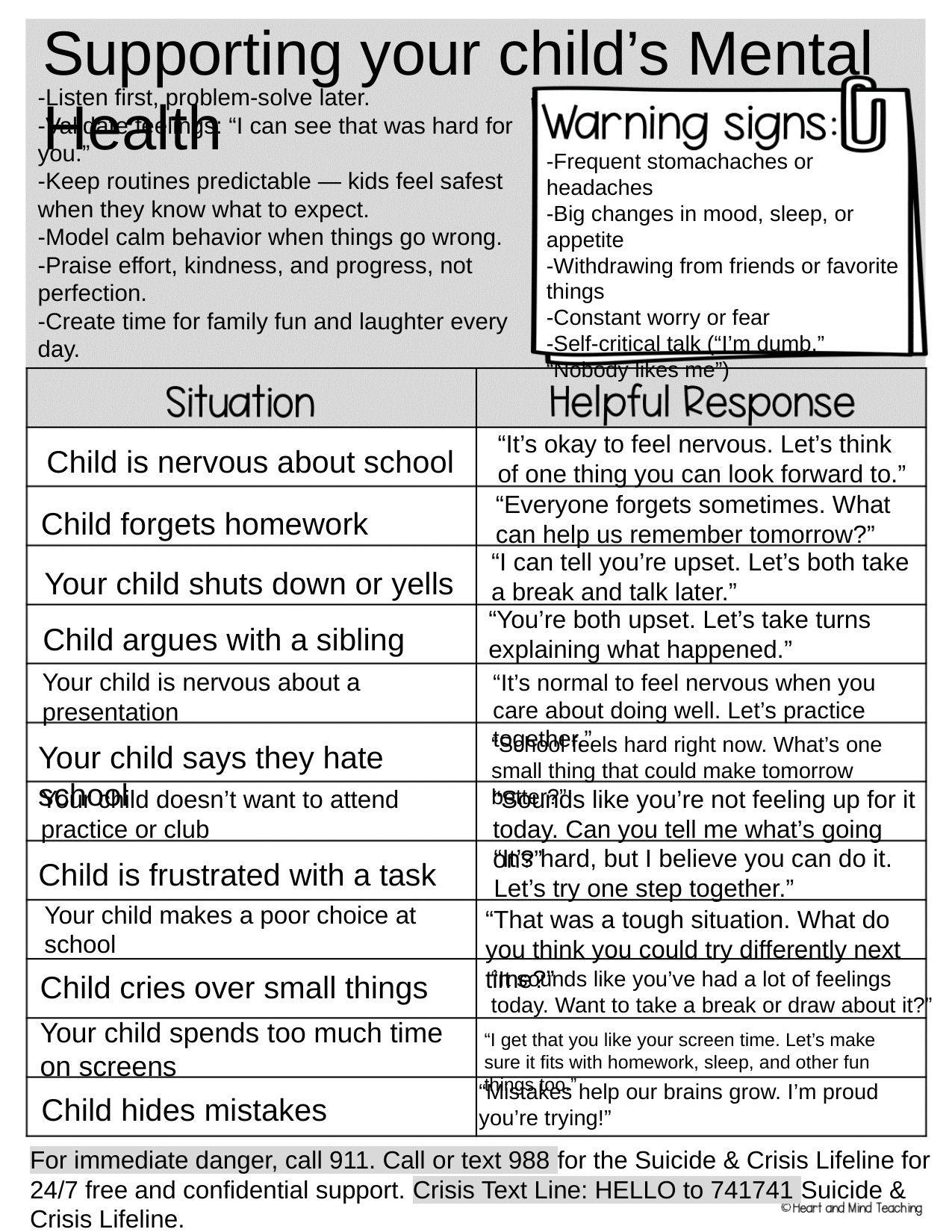

Supporting your child’s Mental Health
-Listen first, problem-solve later.
-Validate feelings: “I can see that was hard for you.”
-Keep routines predictable — kids feel safest when they know what to expect.
-Model calm behavior when things go wrong.
-Praise effort, kindness, and progress, not perfection.
-Create time for family fun and laughter every day.
-Frequent stomachaches or headaches
-Big changes in mood, sleep, or appetite
-Withdrawing from friends or favorite things
-Constant worry or fear
-Self-critical talk (“I’m dumb,” “Nobody likes me”)
“It’s okay to feel nervous. Let’s think of one thing you can look forward to.”
Child is nervous about school
“Everyone forgets sometimes. What can help us remember tomorrow?”
Child forgets homework
“I can tell you’re upset. Let’s both take a break and talk later.”
Your child shuts down or yells
“You’re both upset. Let’s take turns explaining what happened.”
Child argues with a sibling
Your child is nervous about a presentation
“It’s normal to feel nervous when you care about doing well. Let’s practice together.”
“School feels hard right now. What’s one small thing that could make tomorrow better?”
Your child says they hate school
Your child doesn’t want to attend practice or club
“Sounds like you’re not feeling up for it today. Can you tell me what’s going on?”
“It’s hard, but I believe you can do it. Let’s try one step together.”
Child is frustrated with a task
Your child makes a poor choice at school
“That was a tough situation. What do you think you could try differently next time?”
“It sounds like you’ve had a lot of feelings today. Want to take a break or draw about it?”

Child cries over small things
Your child spends too much time on screens
“I get that you like your screen time. Let’s make sure it fits with homework, sleep, and other fun things too.”
“Mistakes help our brains grow. I’m proud you’re trying!”
Child hides mistakes
For immediate danger, call 911. Call or text 988 for the Suicide & Crisis Lifeline for 24/7 free and confidential support. Crisis Text Line: HELLO to 741741 Suicide & Crisis Lifeline.